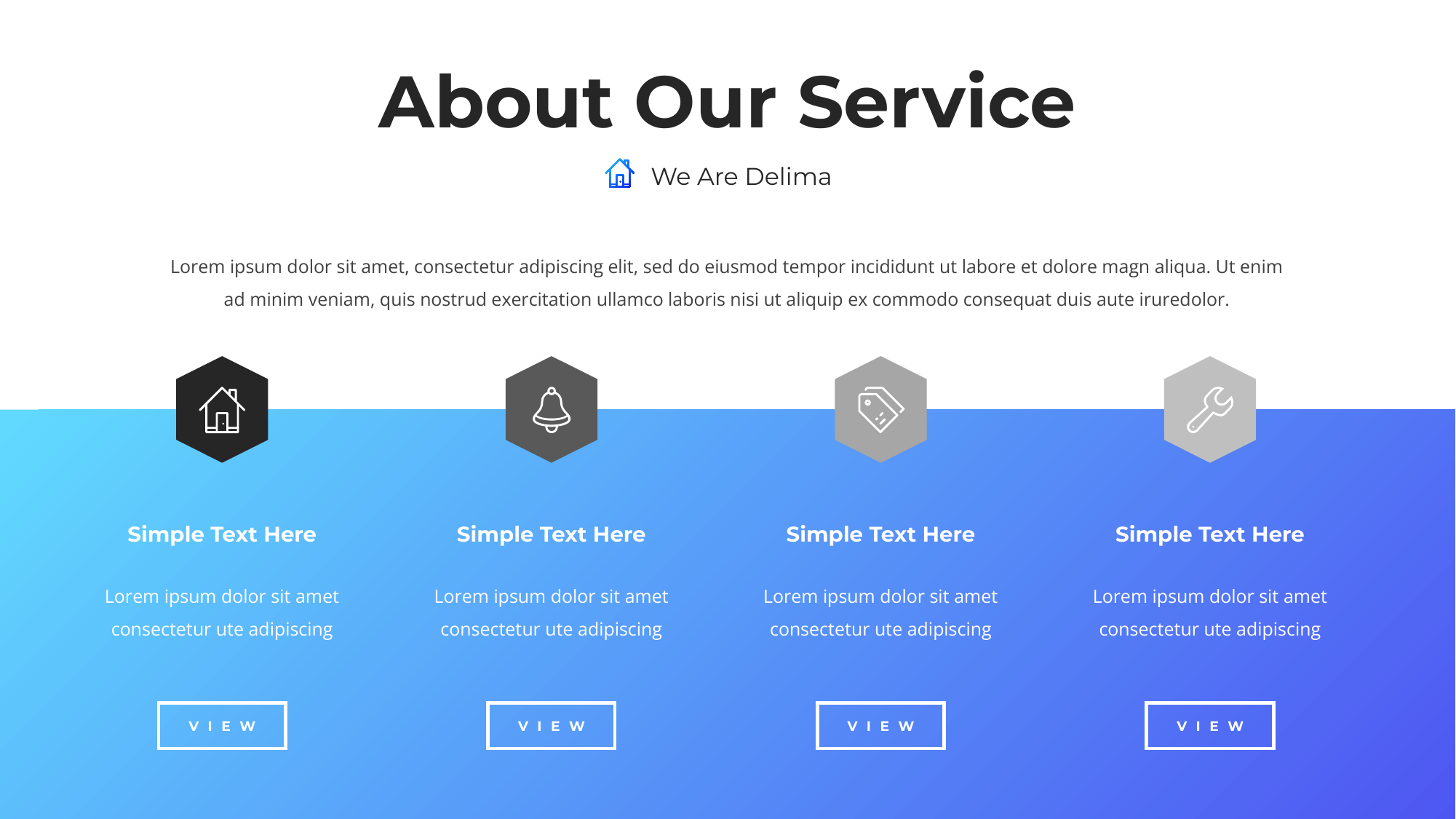

About Our Service
We Are Delima

Lorem ipsum dolor sit amet, consectetur adipiscing elit, sed do eiusmod tempor incididunt ut labore et dolore magn aliqua. Ut enim ad minim veniam, quis nostrud exercitation ullamco laboris nisi ut aliquip ex commodo consequat duis aute iruredolor.

Simple Text Here
Lorem ipsum dolor sit amet consectetur ute adipiscing

VIEW
Simple Text Here
Lorem ipsum dolor sit amet consectetur ute adipiscing

VIEW
Simple Text Here
Lorem ipsum dolor sit amet consectetur ute adipiscing

VIEW
Simple Text Here
Lorem ipsum dolor sit amet consectetur ute adipiscing

VIEW